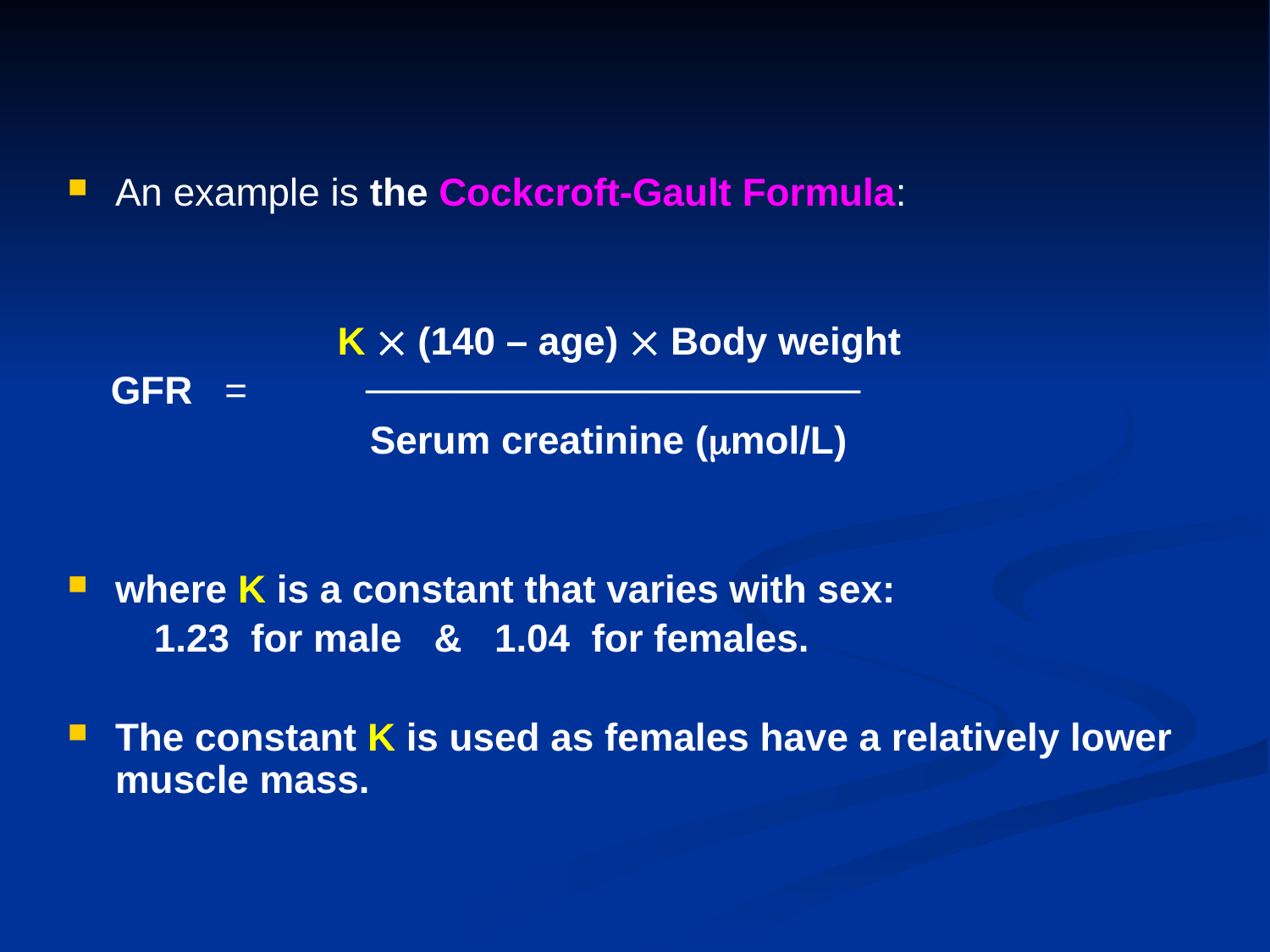

An example is the Cockcroft-Gault Formula:

                         K × (140 – age) × Body weight
    GFR   =           ──────────────────
                            Serum creatinine (μmol/L)

where K is a constant that varies with sex:
        1.23  for male   &   1.04  for females.

The constant K is used as females have a relatively lower muscle mass.